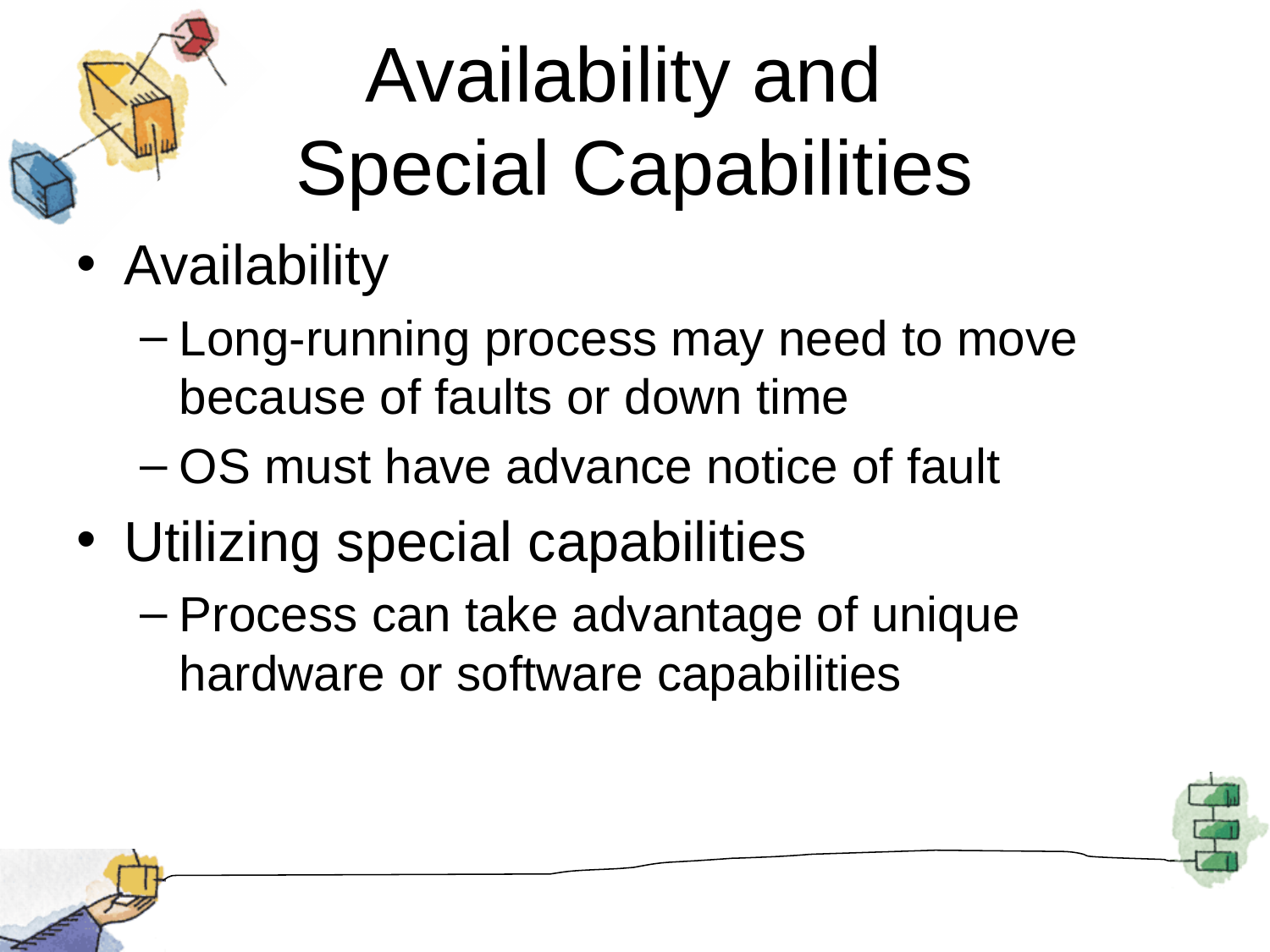

# Availability and Special Capabilities
Availability
Long-running process may need to move because of faults or down time
OS must have advance notice of fault
Utilizing special capabilities
Process can take advantage of unique hardware or software capabilities